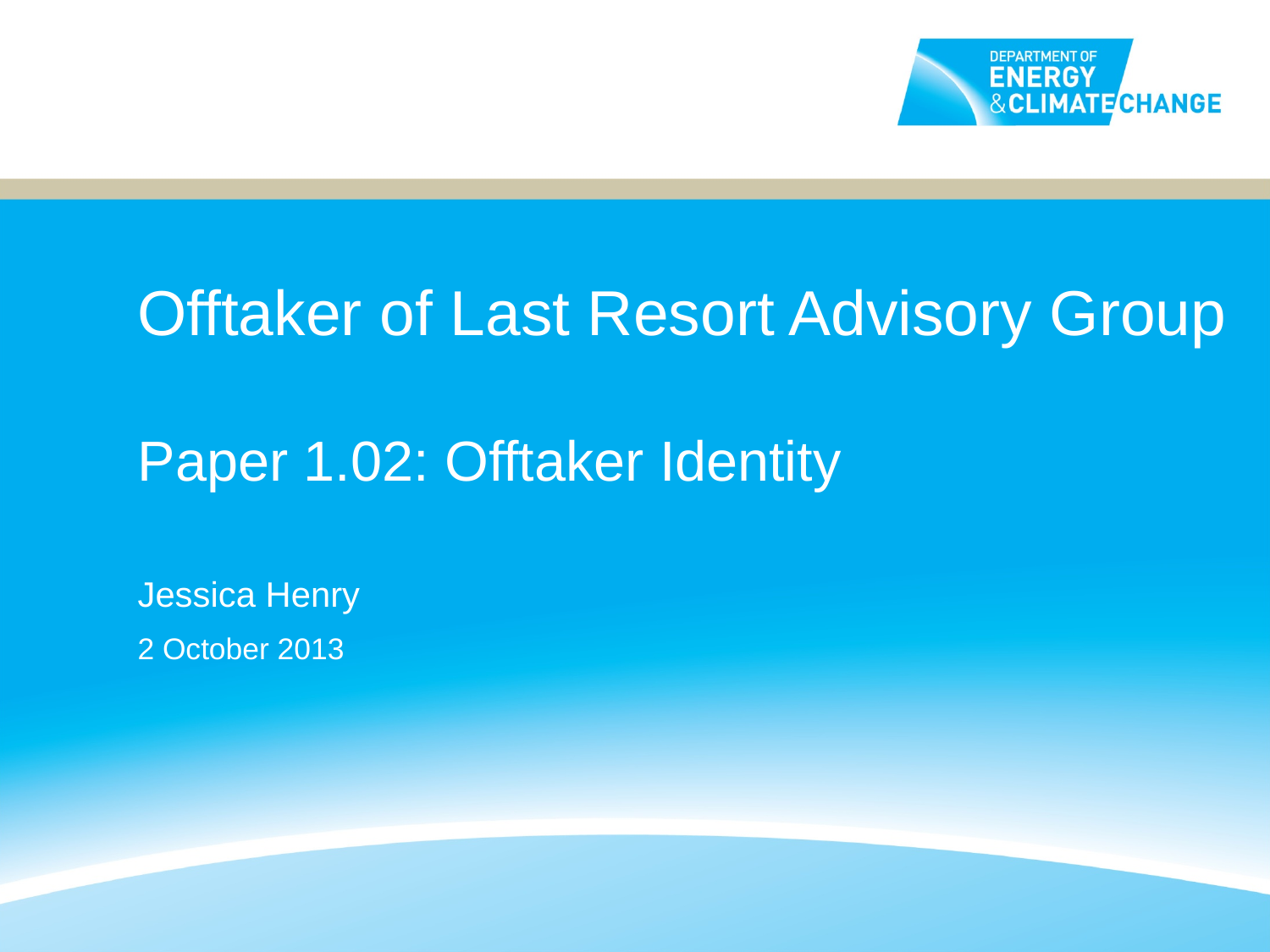

# Offtaker of Last Resort Advisory Group Paper 1.02: Offtaker Identity
Jessica Henry
2 October 2013